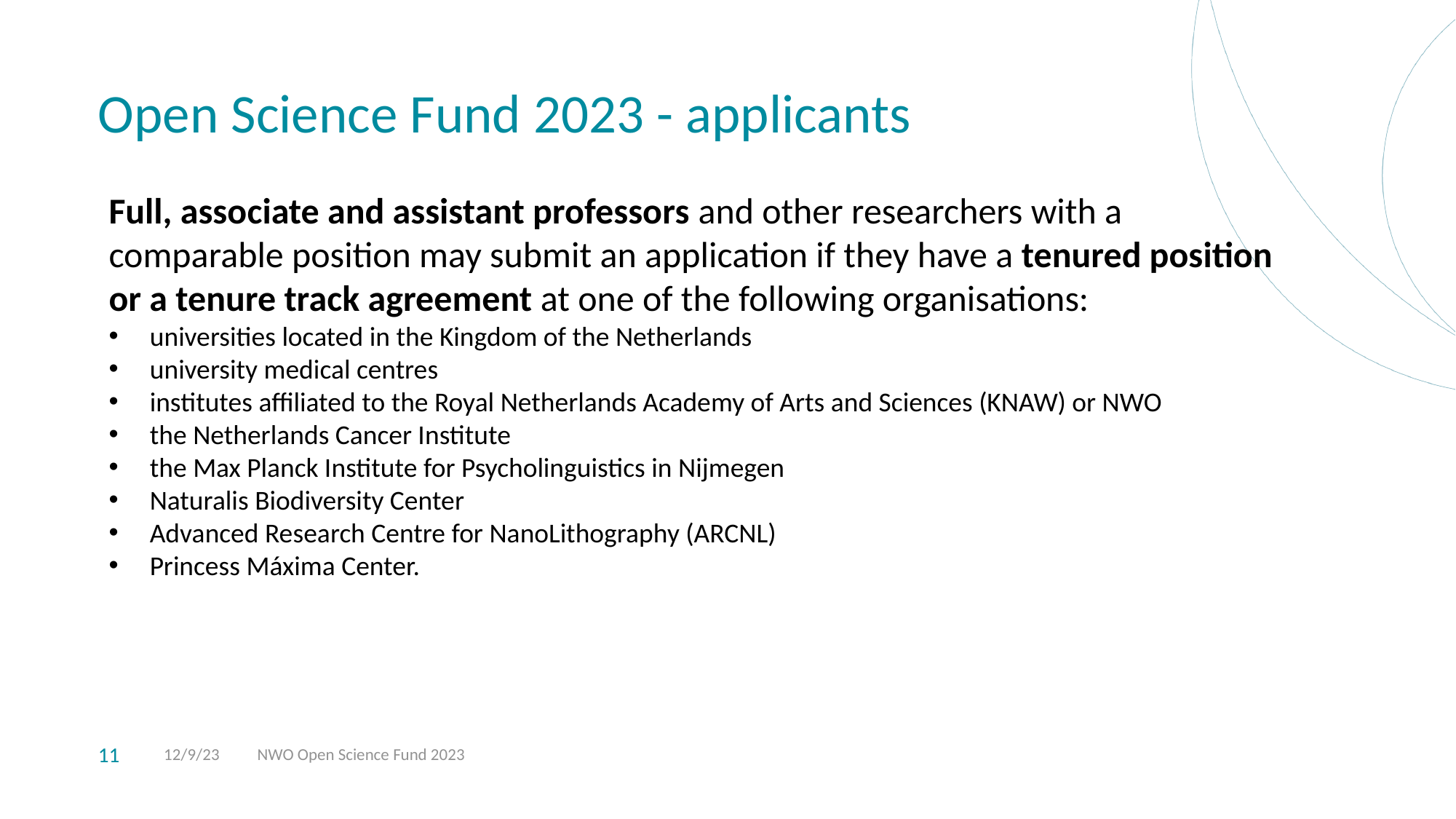

# Open Science Fund 2023 - applicants
Full, associate and assistant professors and other researchers with a comparable position may submit an application if they have a tenured position or a tenure track agreement at one of the following organisations:
universities located in the Kingdom of the Netherlands
university medical centres
institutes affiliated to the Royal Netherlands Academy of Arts and Sciences (KNAW) or NWO
the Netherlands Cancer Institute
the Max Planck Institute for Psycholinguistics in Nijmegen
Naturalis Biodiversity Center
Advanced Research Centre for NanoLithography (ARCNL)
Princess Máxima Center.
11
12/9/23
NWO Open Science Fund 2023